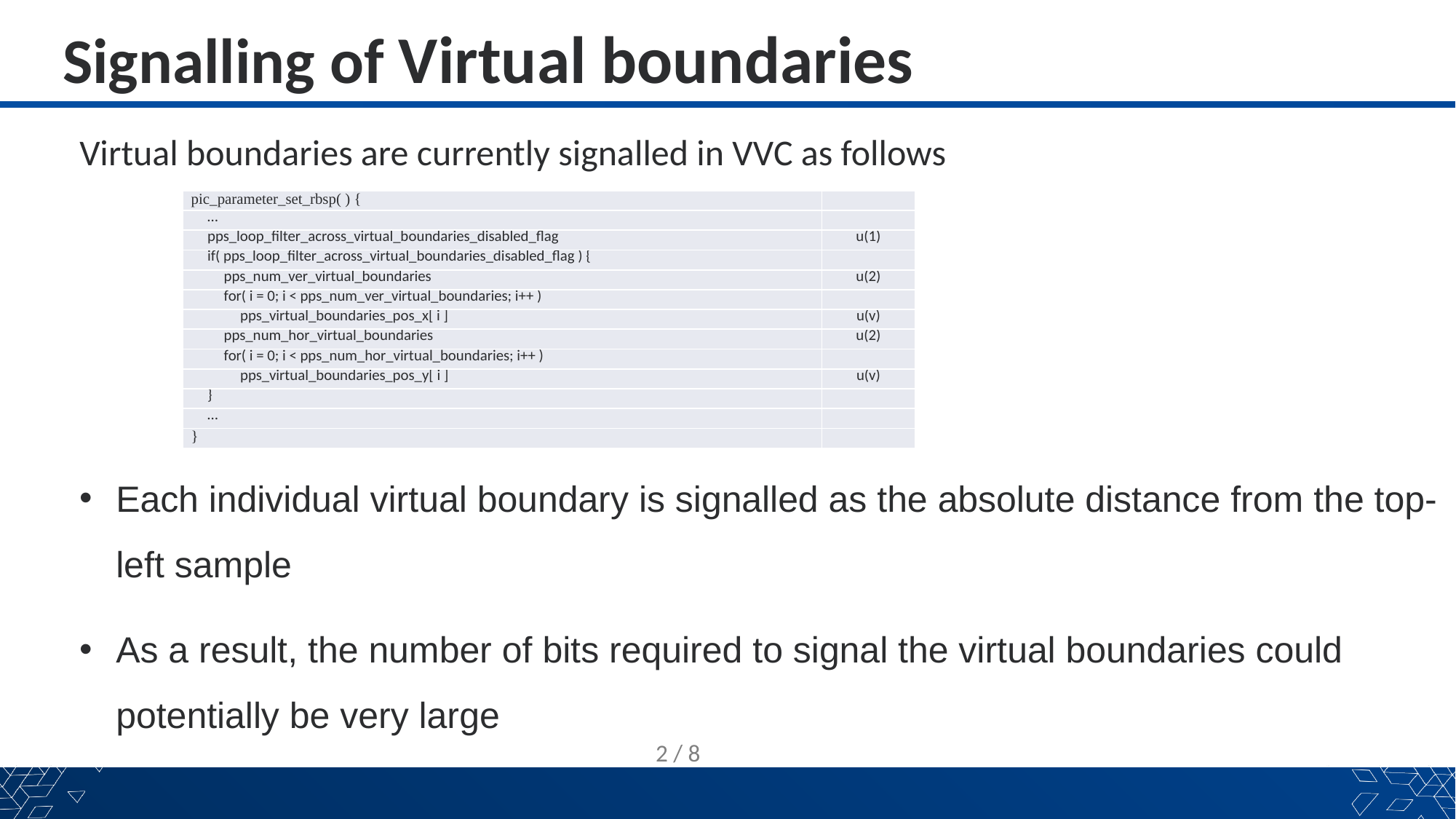

Signalling of Virtual boundaries
Virtual boundaries are currently signalled in VVC as follows
| pic\_parameter\_set\_rbsp( ) { |  |
| --- | --- |
| … |  |
| pps\_loop\_filter\_across\_virtual\_boundaries\_disabled\_flag | u(1) |
| if( pps\_loop\_filter\_across\_virtual\_boundaries\_disabled\_flag ) { |  |
| pps\_num\_ver\_virtual\_boundaries | u(2) |
| for( i = 0; i < pps\_num\_ver\_virtual\_boundaries; i++ ) |  |
| pps\_virtual\_boundaries\_pos\_x[ i ] | u(v) |
| pps\_num\_hor\_virtual\_boundaries | u(2) |
| for( i = 0; i < pps\_num\_hor\_virtual\_boundaries; i++ ) |  |
| pps\_virtual\_boundaries\_pos\_y[ i ] | u(v) |
| } |  |
| … |  |
| } |  |
Each individual virtual boundary is signalled as the absolute distance from the top-left sample
As a result, the number of bits required to signal the virtual boundaries could potentially be very large